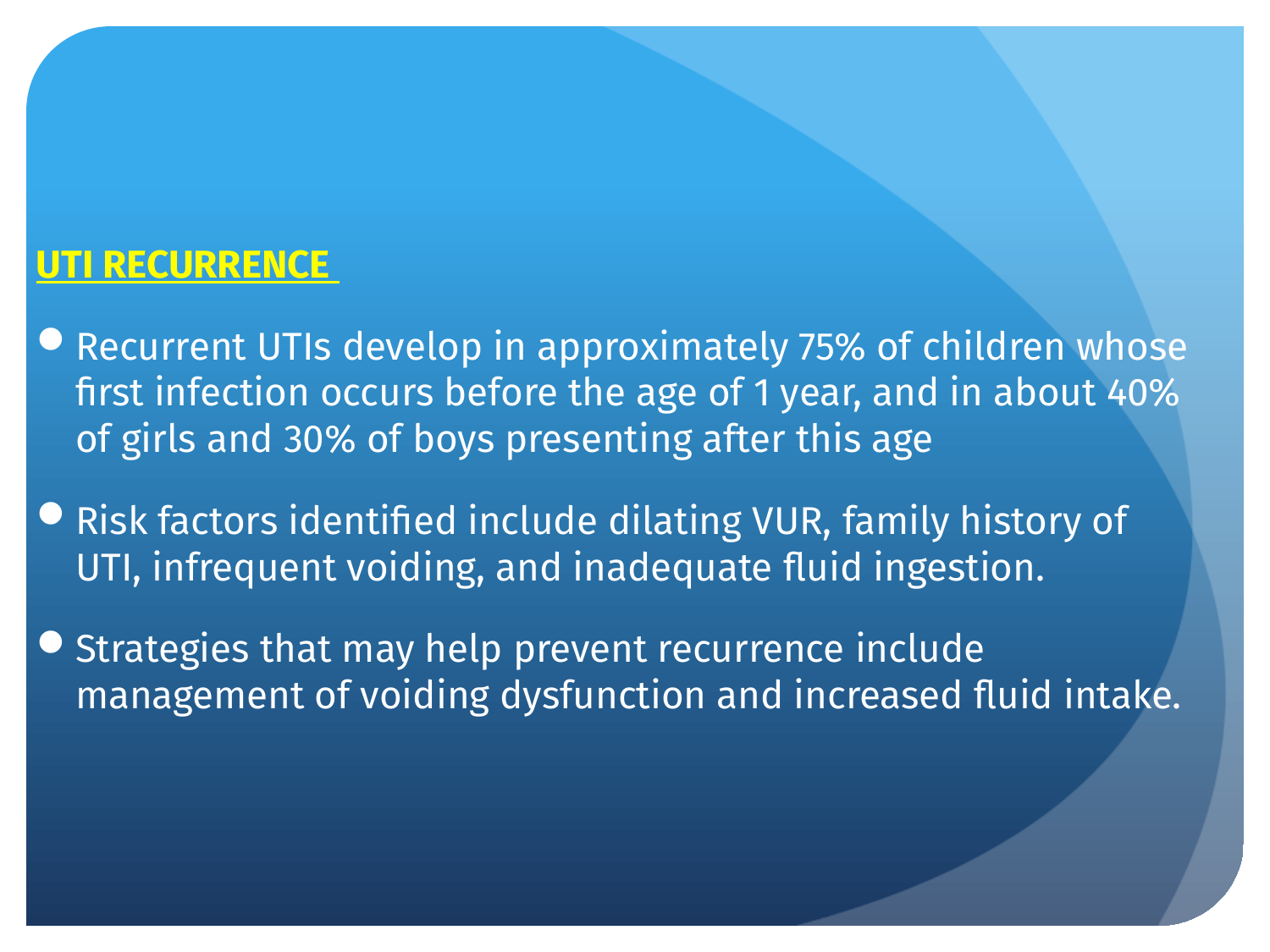

UTI RECURRENCE
Recurrent UTIs develop in approximately 75% of children whose ﬁrst infection occurs before the age of 1 year, and in about 40% of girls and 30% of boys presenting after this age
Risk factors identiﬁed include dilating VUR, family history of UTI, infrequent voiding, and inadequate ﬂuid ingestion.
Strategies that may help prevent recurrence include management of voiding dysfunction and increased ﬂuid intake.